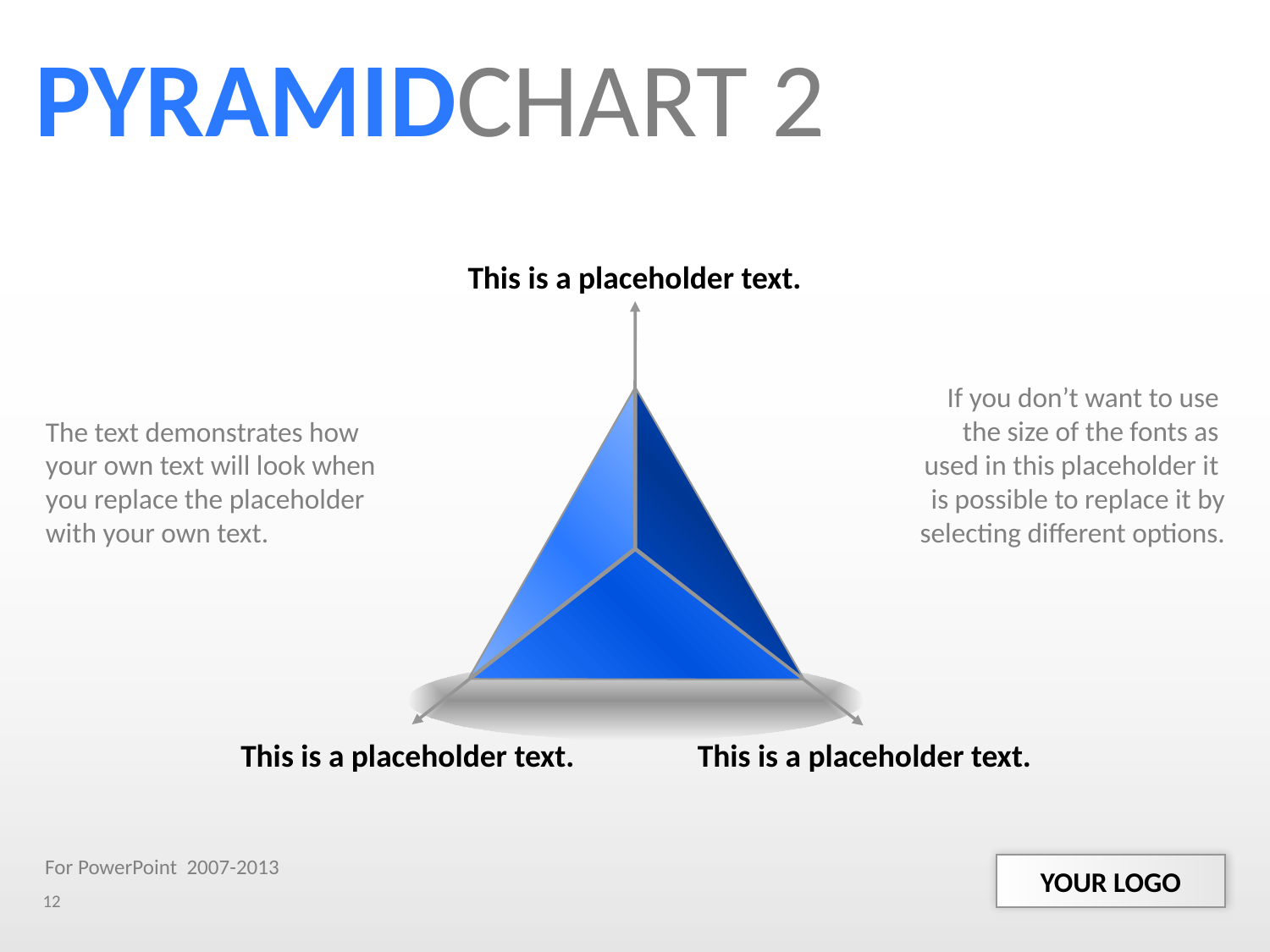

PYRAMIDCHART 2
This is a placeholder text.

If you don’t want to use
the size of the fonts as
used in this placeholder it
is possible to replace it by selecting different options.
The text demonstrates how your own text will look when you replace the placeholder with your own text.

This is a placeholder text.
This is a placeholder text.
For PowerPoint  2007-2013